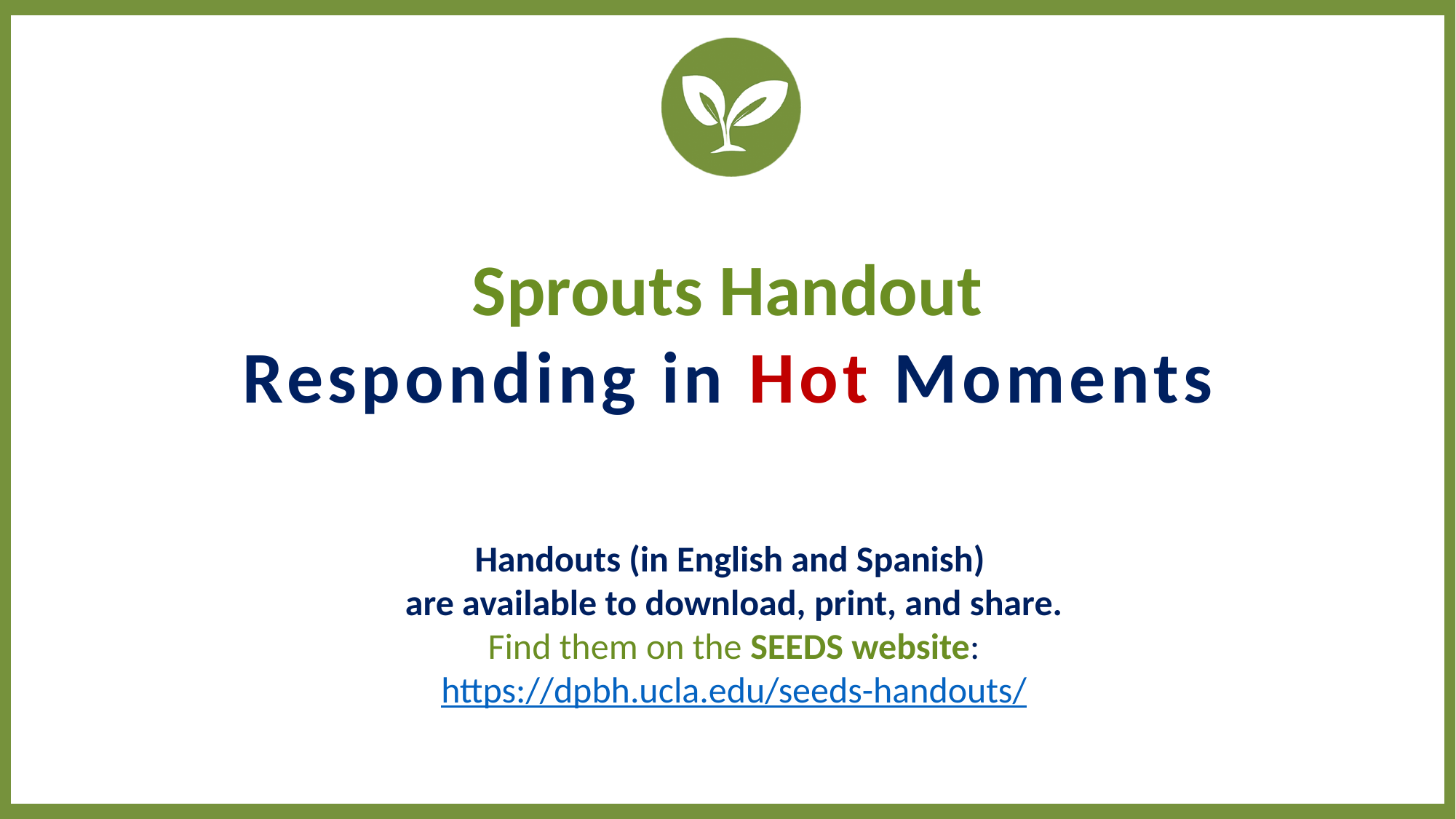

Sprouts Handout
Responding in Hot Moments
Handouts (in English and Spanish)
are available to download, print, and share.
Find them on the SEEDS website:
https://dpbh.ucla.edu/seeds-handouts/